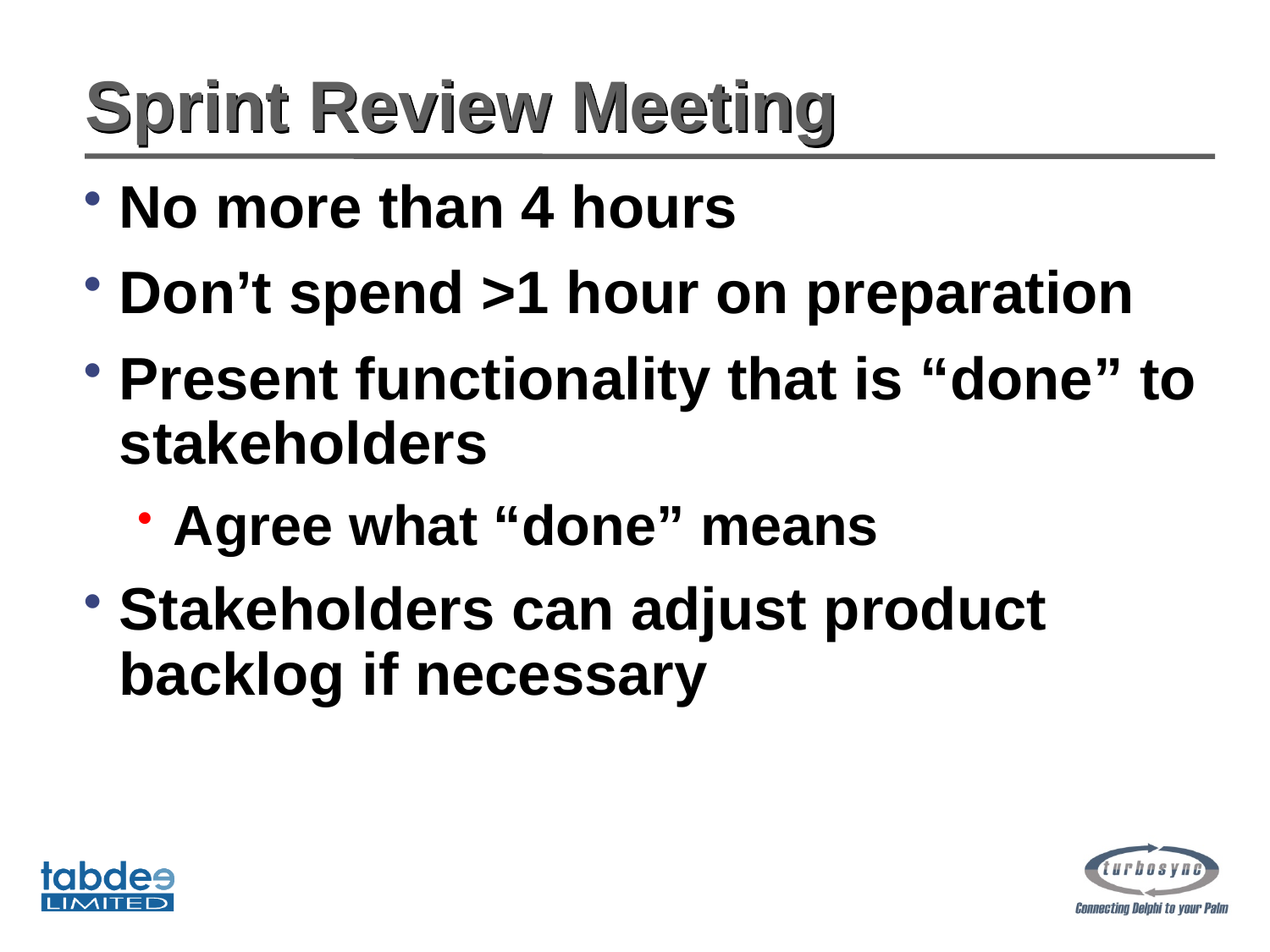

# Sprint Review Meeting
No more than 4 hours
Don’t spend >1 hour on preparation
Present functionality that is “done” to stakeholders
Agree what “done” means
Stakeholders can adjust product backlog if necessary